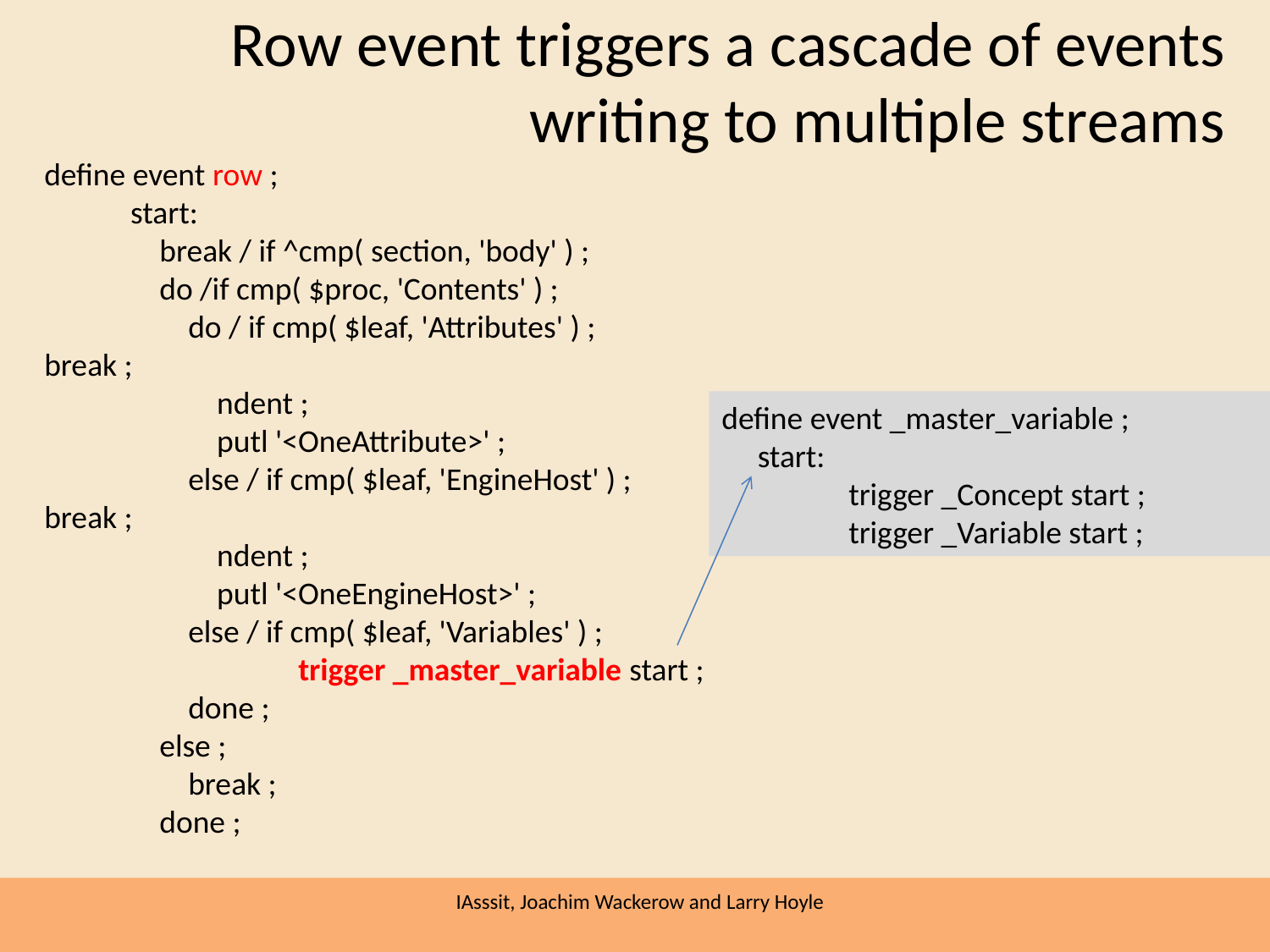

# Row event triggers a cascade of events writing to multiple streams
define event row ;
            start:
                break / if ^cmp( section, 'body' ) ;
                do /if cmp( $proc, 'Contents' ) ;
                    do / if cmp( $leaf, 'Attributes' ) ; 		break ;
                        ndent ;
                        putl '<OneAttribute>' ;
                    else / if cmp( $leaf, 'EngineHost' ) ; 		break ;
                        ndent ;
                        putl '<OneEngineHost>' ;
                    else / if cmp( $leaf, 'Variables' ) ; 		 		trigger _master_variable start ;
                    done ;
                else ;
                    break ;
                done ;
define event _master_variable ;
     start:
	trigger _Concept start ;
	trigger _Variable start ;
IAsssit, Joachim Wackerow and Larry Hoyle